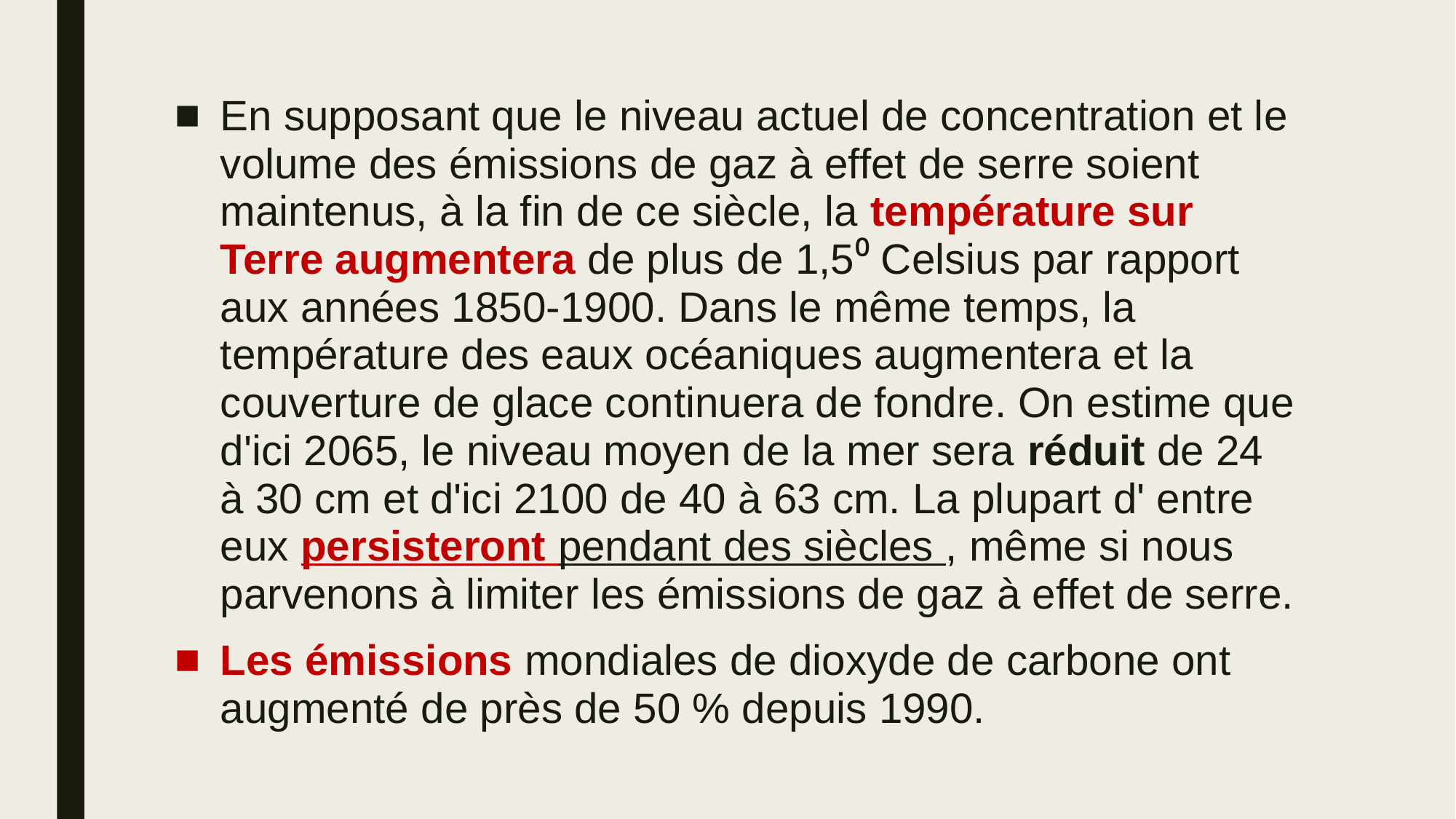

En supposant que le niveau actuel de concentration et le volume des émissions de gaz à effet de serre soient maintenus, à la fin de ce siècle, la température sur Terre augmentera de plus de 1,5⁰ Celsius par rapport aux années 1850-1900. Dans le même temps, la température des eaux océaniques augmentera et la couverture de glace continuera de fondre. On estime que d'ici 2065, le niveau moyen de la mer sera réduit de 24 à 30 cm et d'ici 2100 de 40 à 63 cm. La plupart d' entre eux persisteront pendant des siècles , même si nous parvenons à limiter les émissions de gaz à effet de serre.
Les émissions mondiales de dioxyde de carbone ont augmenté de près de 50 % depuis 1990.